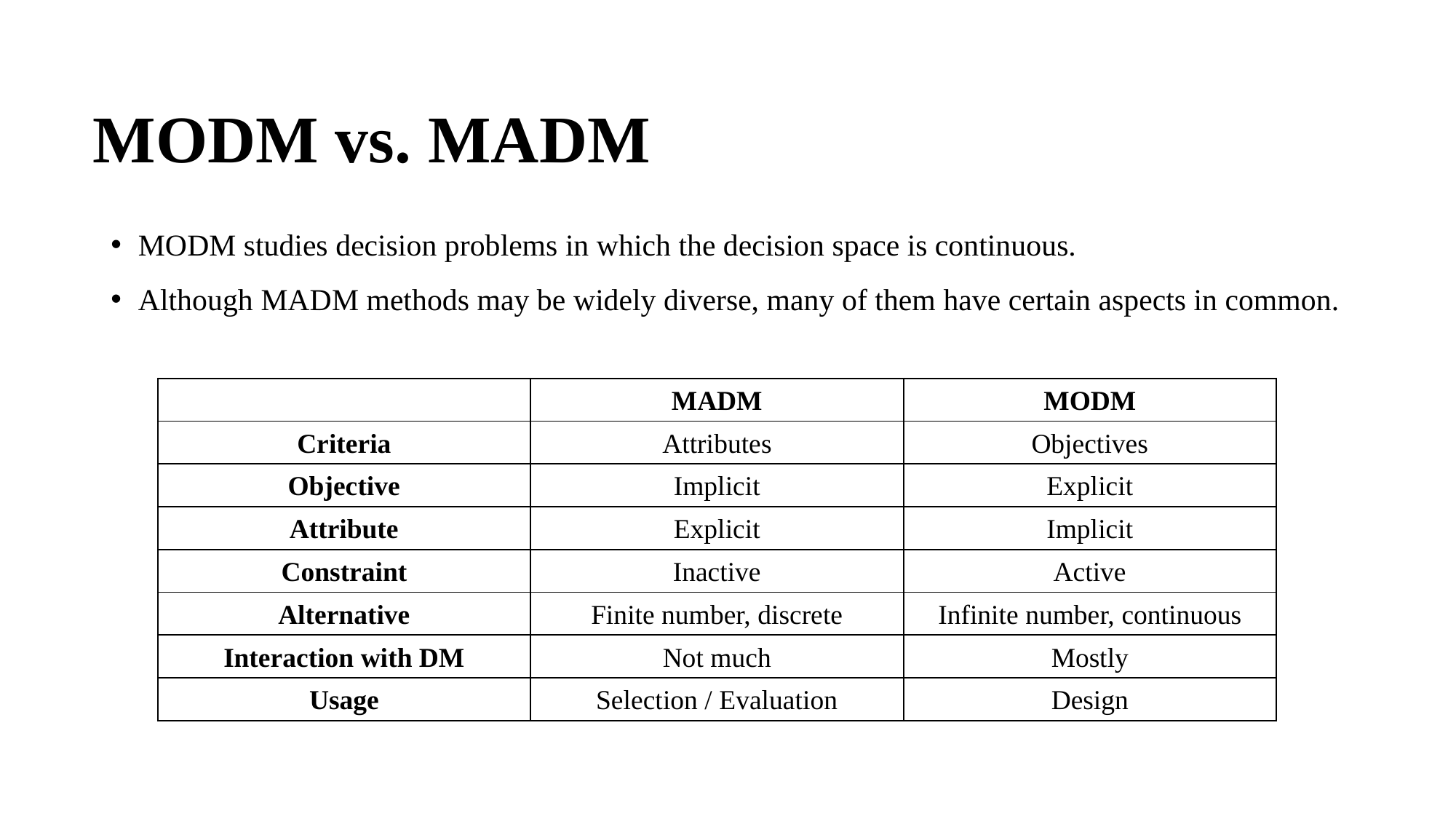

# MODM vs. MADM
MODM studies decision problems in which the decision space is continuous.
Although MADM methods may be widely diverse, many of them have certain aspects in common.
|  | MADM | MODM |
| --- | --- | --- |
| Criteria | Attributes | Objectives |
| Objective | Implicit | Explicit |
| Attribute | Explicit | Implicit |
| Constraint | Inactive | Active |
| Alternative | Finite number, discrete | Infinite number, continuous |
| Interaction with DM | Not much | Mostly |
| Usage | Selection / Evaluation | Design |